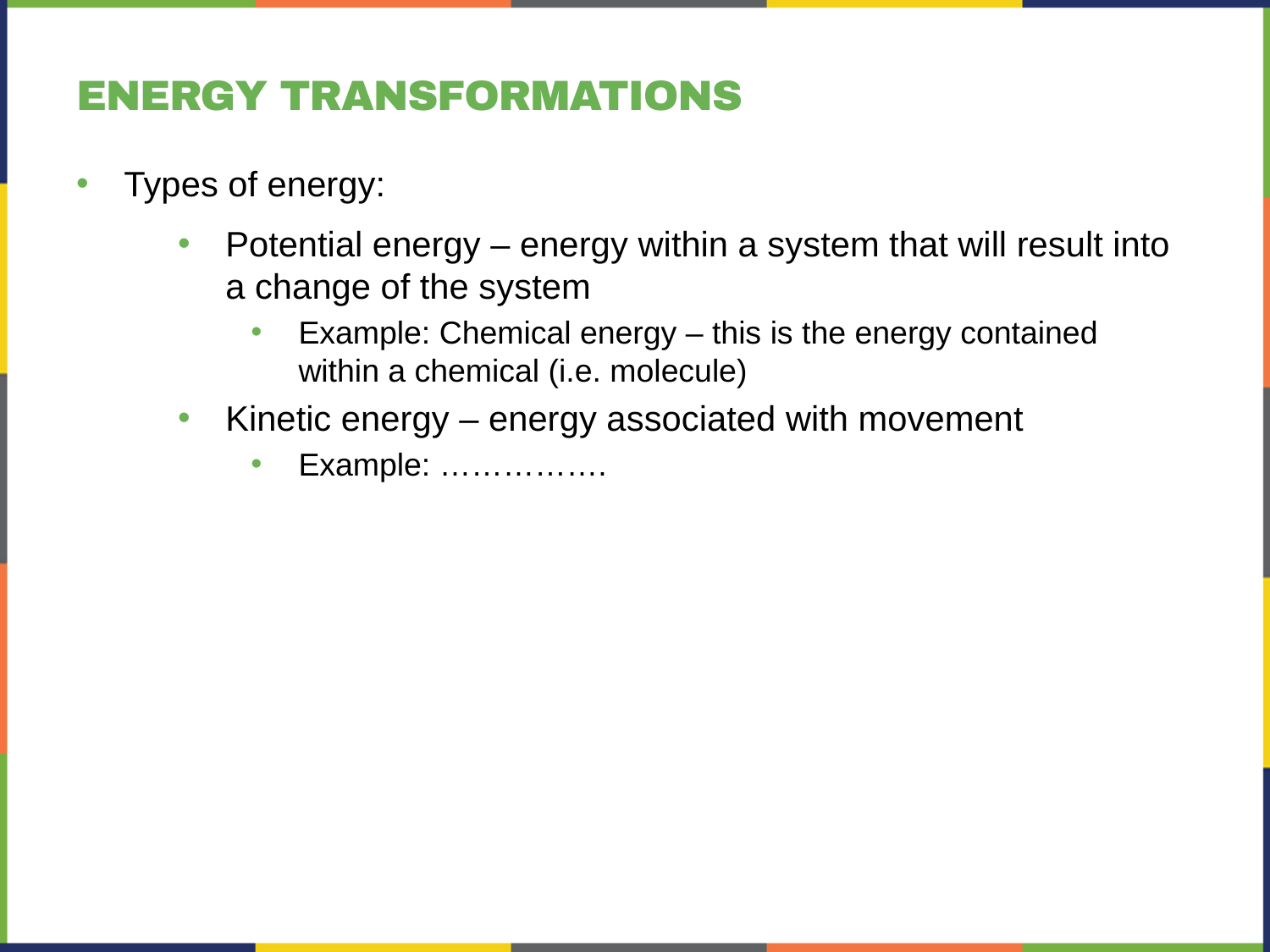

# Energy transformations
Types of energy:
Potential energy – energy within a system that will result into a change of the system
Example: Chemical energy – this is the energy contained within a chemical (i.e. molecule)
Kinetic energy – energy associated with movement
Example: …………….